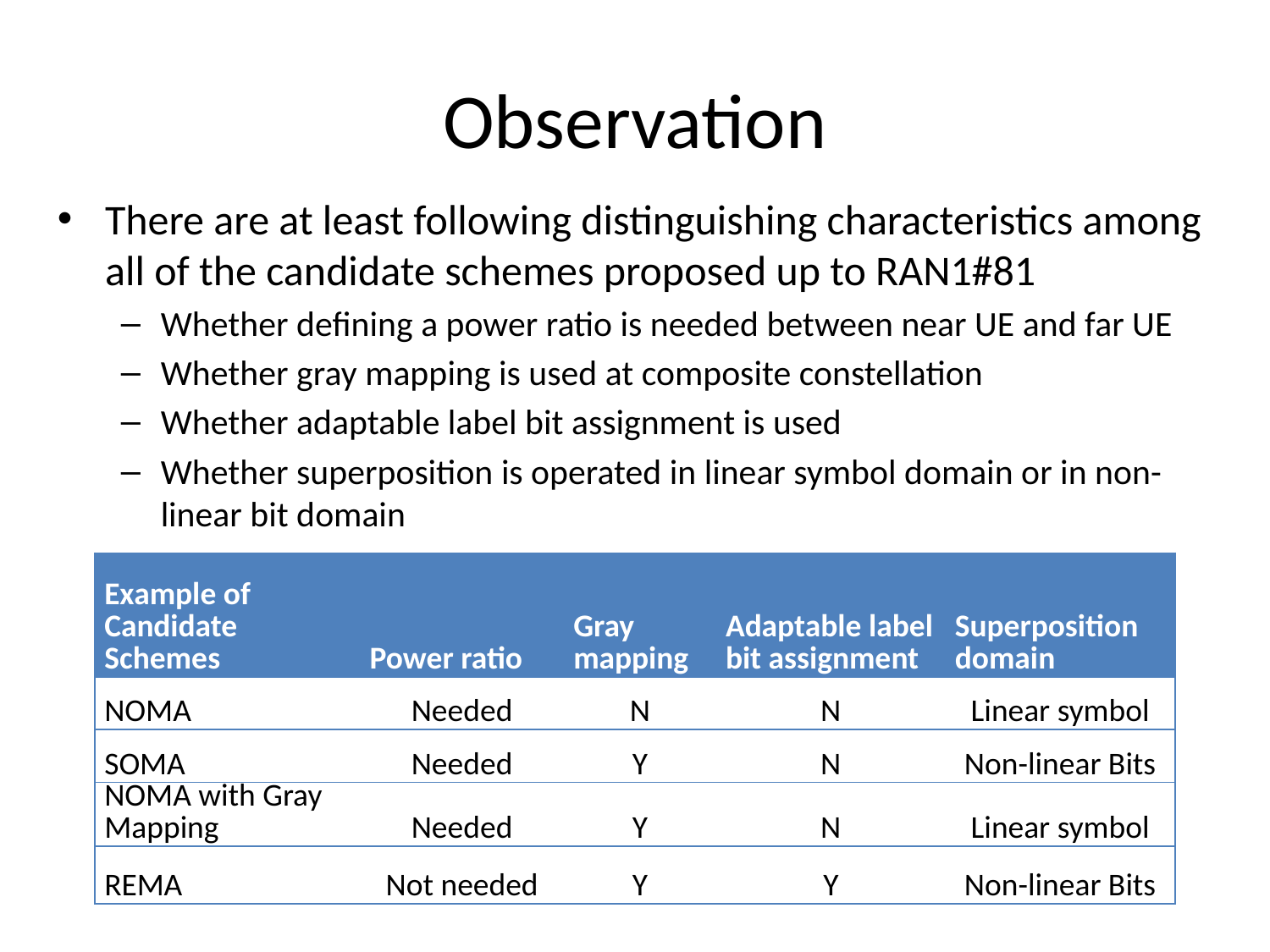

# Observation
There are at least following distinguishing characteristics among all of the candidate schemes proposed up to RAN1#81
Whether defining a power ratio is needed between near UE and far UE
Whether gray mapping is used at composite constellation
Whether adaptable label bit assignment is used
Whether superposition is operated in linear symbol domain or in non-linear bit domain
| Example of Candidate Schemes | Power ratio | Gray mapping | Adaptable label bit assignment | Superposition domain |
| --- | --- | --- | --- | --- |
| NOMA | Needed | N | N | Linear symbol |
| SOMA | Needed | Y | N | Non-linear Bits |
| NOMA with Gray Mapping | Needed | Y | N | Linear symbol |
| REMA | Not needed | Y | Y | Non-linear Bits |